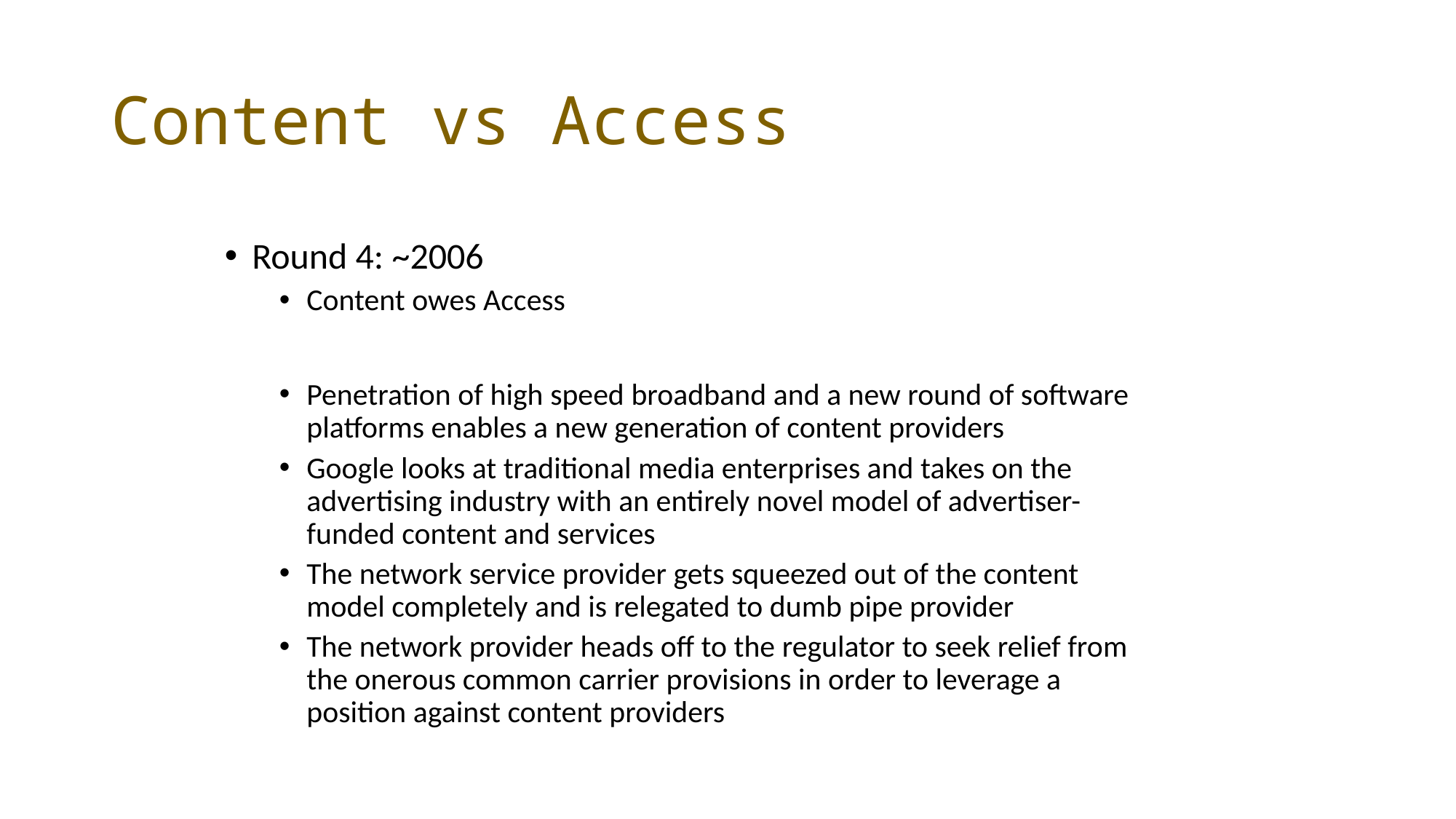

# Content vs Access
Round 4: ~2006
Content owes Access

Penetration of high speed broadband and a new round of software platforms enables a new generation of content providers
Google looks at traditional media enterprises and takes on the advertising industry with an entirely novel model of advertiser-funded content and services
The network service provider gets squeezed out of the content model completely and is relegated to dumb pipe provider
The network provider heads off to the regulator to seek relief from the onerous common carrier provisions in order to leverage a position against content providers